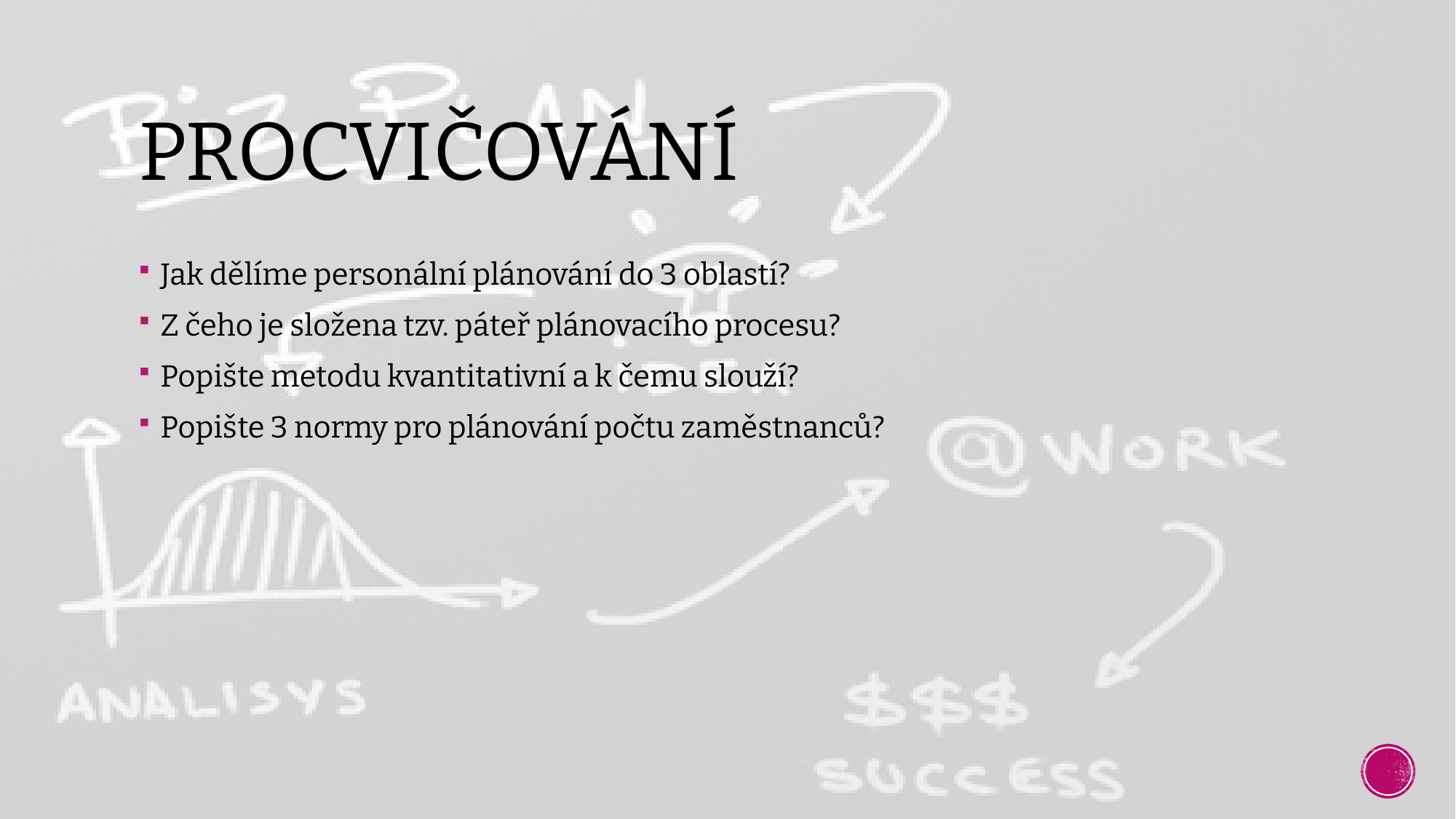

# Procvičování
Jak dělíme personální plánování do 3 oblastí?
Z čeho je složena tzv. páteř plánovacího procesu?
Popište metodu kvantitativní a k čemu slouží?
Popište 3 normy pro plánování počtu zaměstnanců?